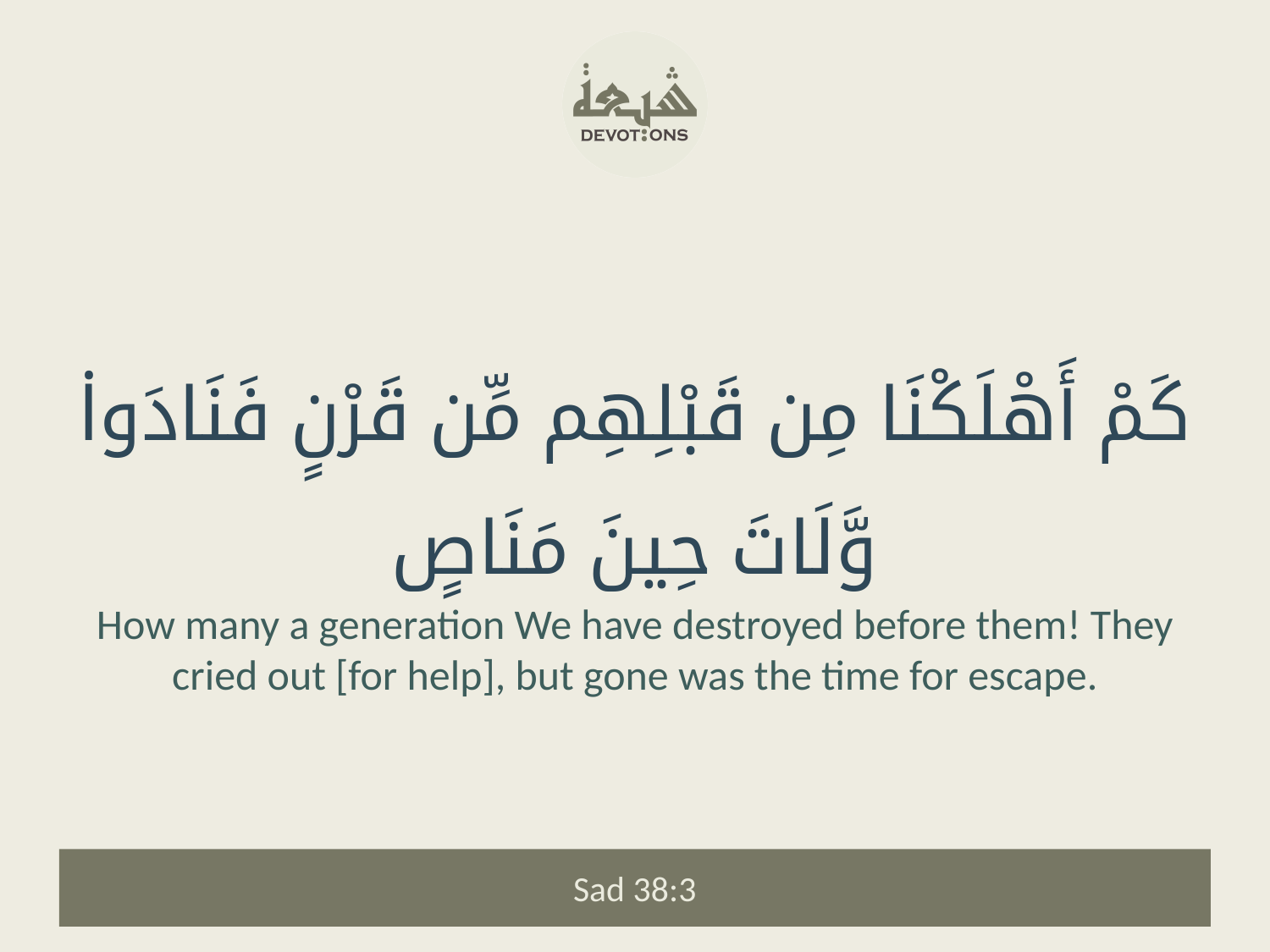

كَمْ أَهْلَكْنَا مِن قَبْلِهِم مِّن قَرْنٍ فَنَادَوا۟ وَّلَاتَ حِينَ مَنَاصٍ
How many a generation We have destroyed before them! They cried out [for help], but gone was the time for escape.
Sad 38:3